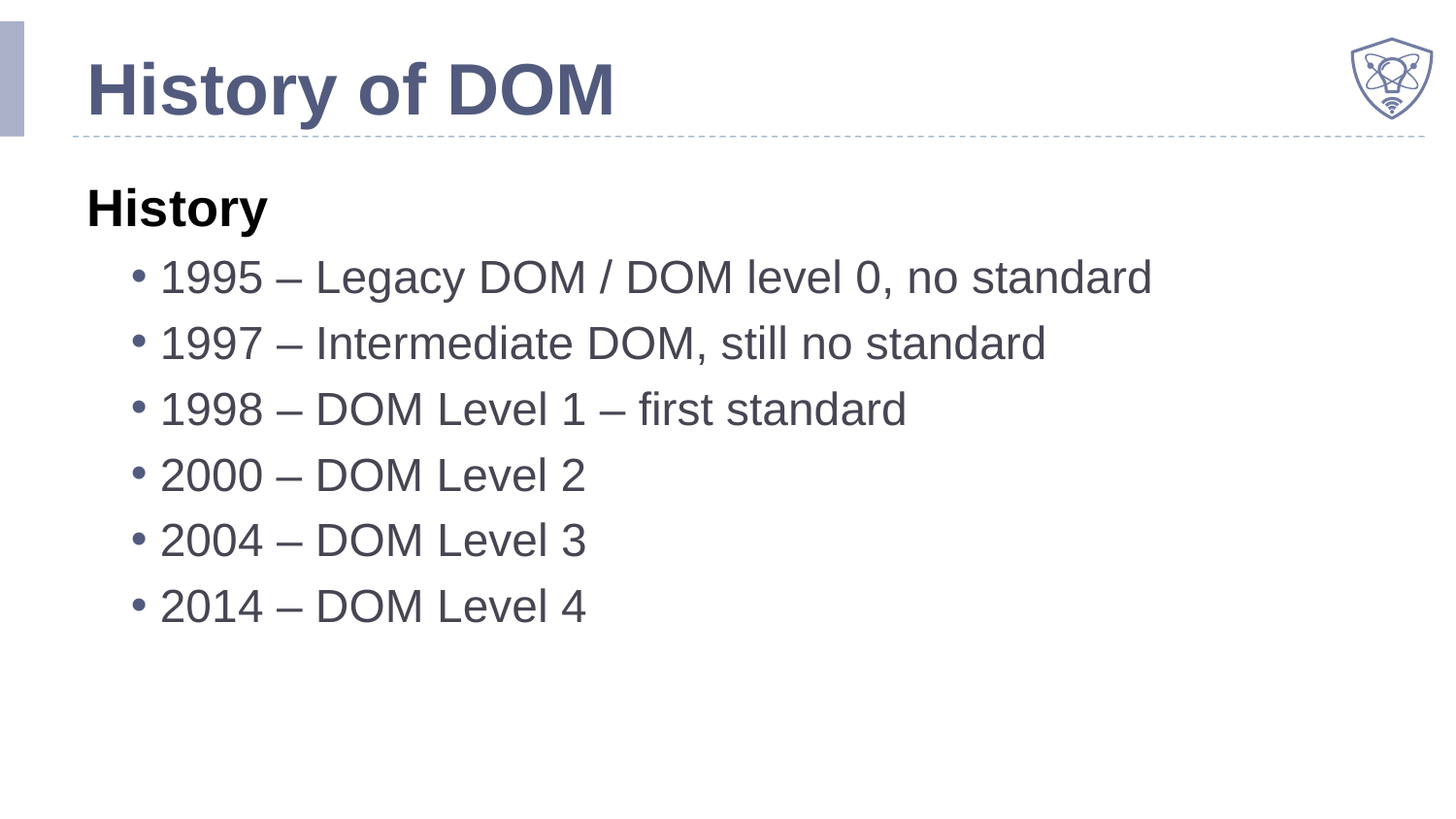

# History of DOM
History
1995 – Legacy DOM / DOM level 0, no standard
1997 – Intermediate DOM, still no standard
1998 – DOM Level 1 – first standard
2000 – DOM Level 2
2004 – DOM Level 3
2014 – DOM Level 4